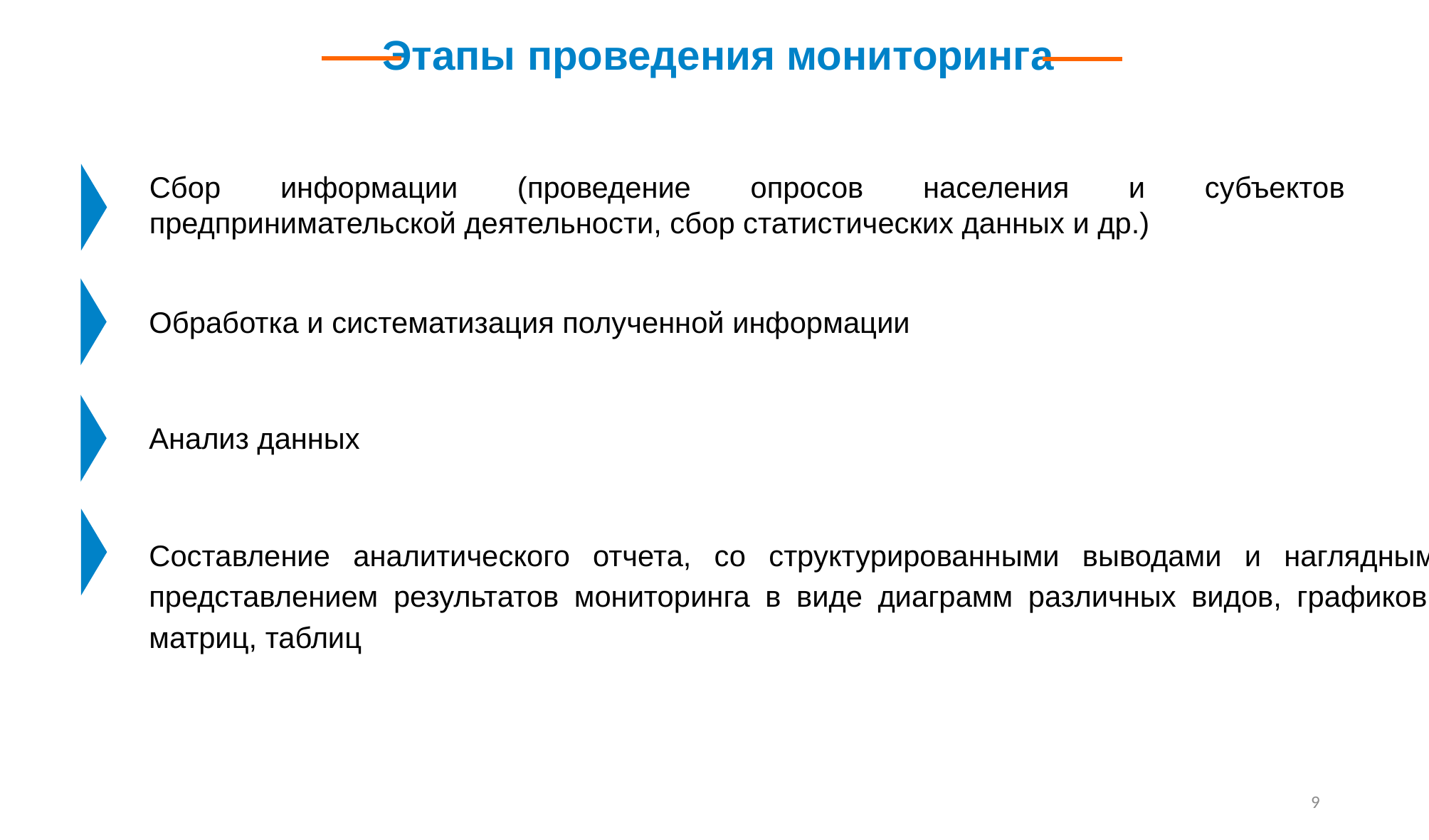

Этапы проведения мониторинга

Сбор информации (проведение опросов населения и субъектов предпринимательской деятельности, сбор статистических данных и др.)

Обработка и систематизация полученной информации

Анализ данных

Составление аналитического отчета, со структурированными выводами и наглядным представлением результатов мониторинга в виде диаграмм различных видов, графиков, матриц, таблиц

9